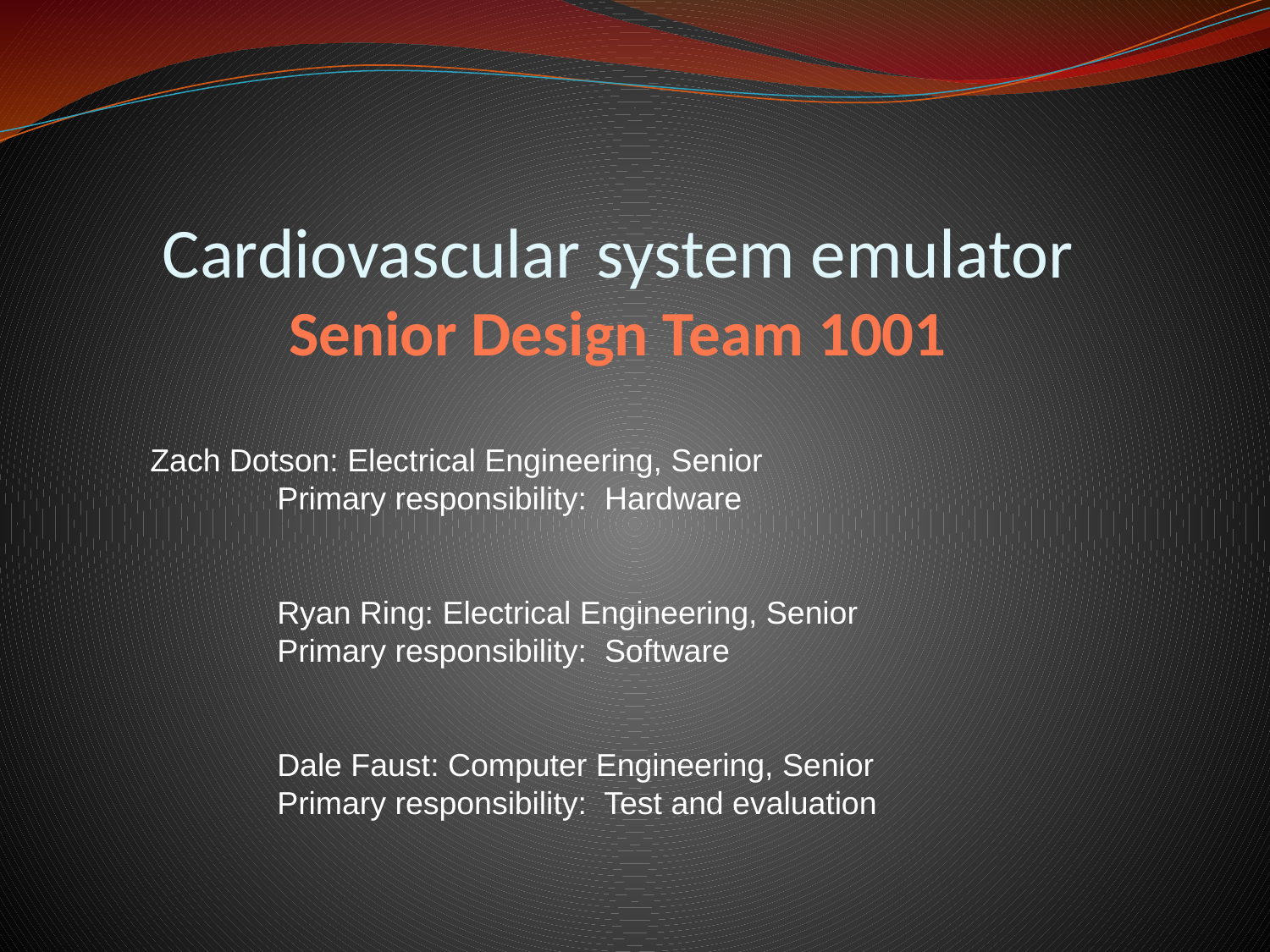

# Cardiovascular system emulator Senior Design Team 1001
Zach Dotson: Electrical Engineering, Senior
Primary responsibility:  Hardware

Ryan Ring: Electrical Engineering, Senior
Primary responsibility:  Software

Dale Faust: Computer Engineering, Senior
Primary responsibility:  Test and evaluation